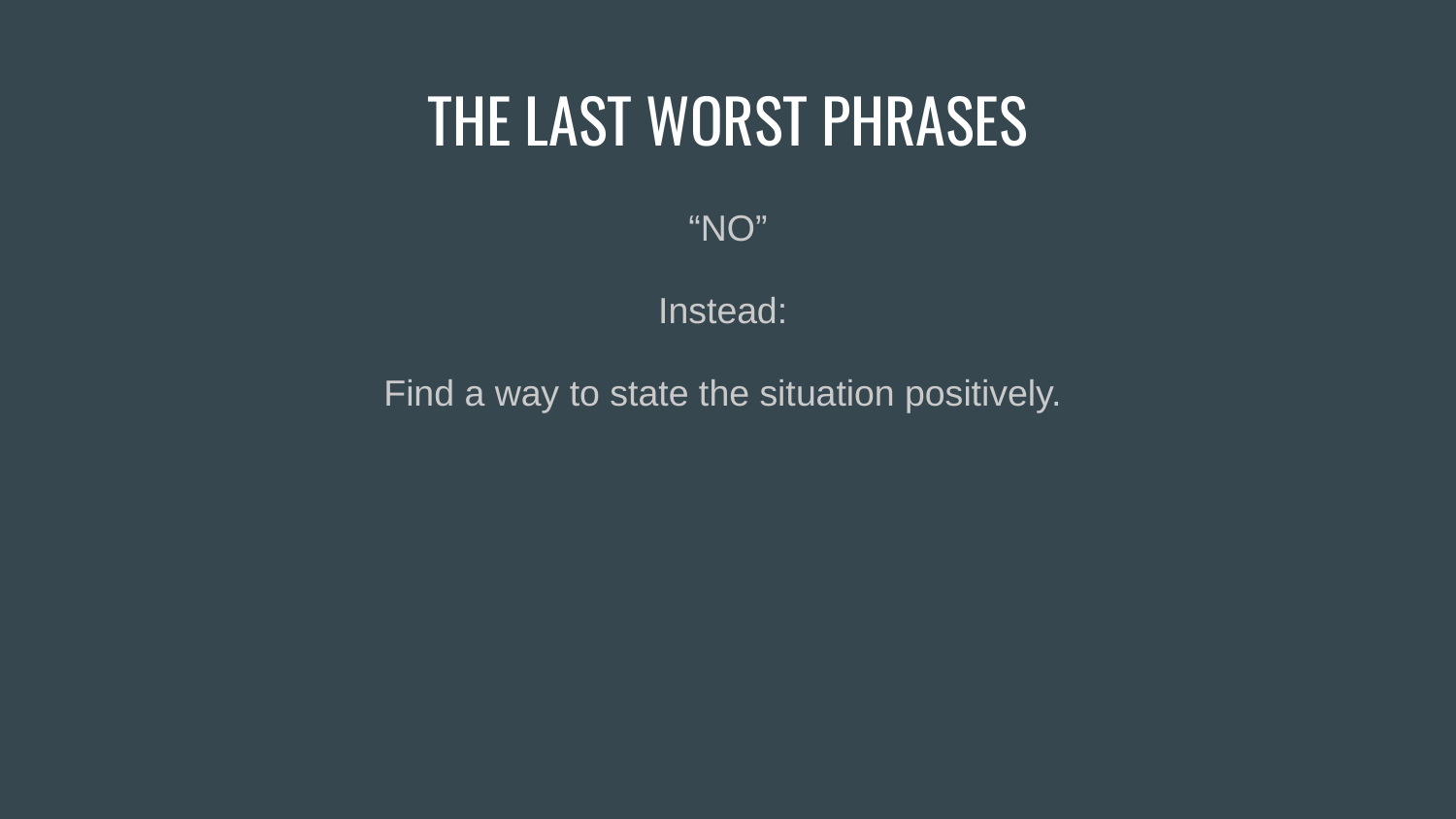

# THE LAST WORST PHRASES
“NO”
Instead:
Find a way to state the situation positively.